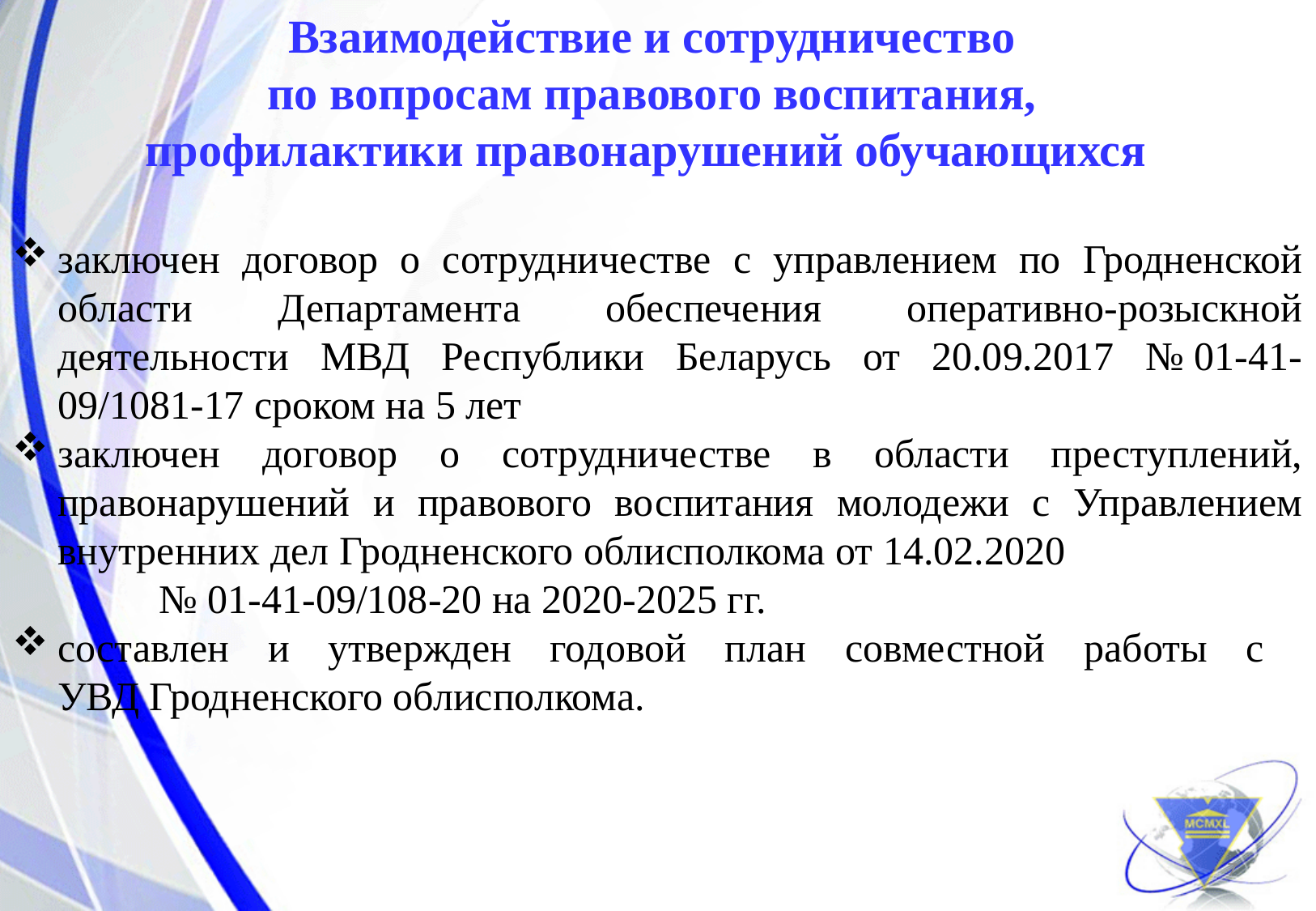

Взаимодействие и сотрудничество
по вопросам правового воспитания,
профилактики правонарушений обучающихся

заключен договор о сотрудничестве с управлением по Гродненской области Департамента обеспечения оперативно-розыскной деятельности МВД Республики Беларусь от 20.09.2017 № 01-41-09/1081-17 сроком на 5 лет
заключен договор о сотрудничестве в области преступлений, правонарушений и правового воспитания молодежи с Управлением внутренних дел Гродненского облисполкома от 14.02.2020                                  № 01-41-09/108-20 на 2020-2025 гг.
составлен и утвержден годовой план совместной работы с
УВД Гродненского облисполкома.

7